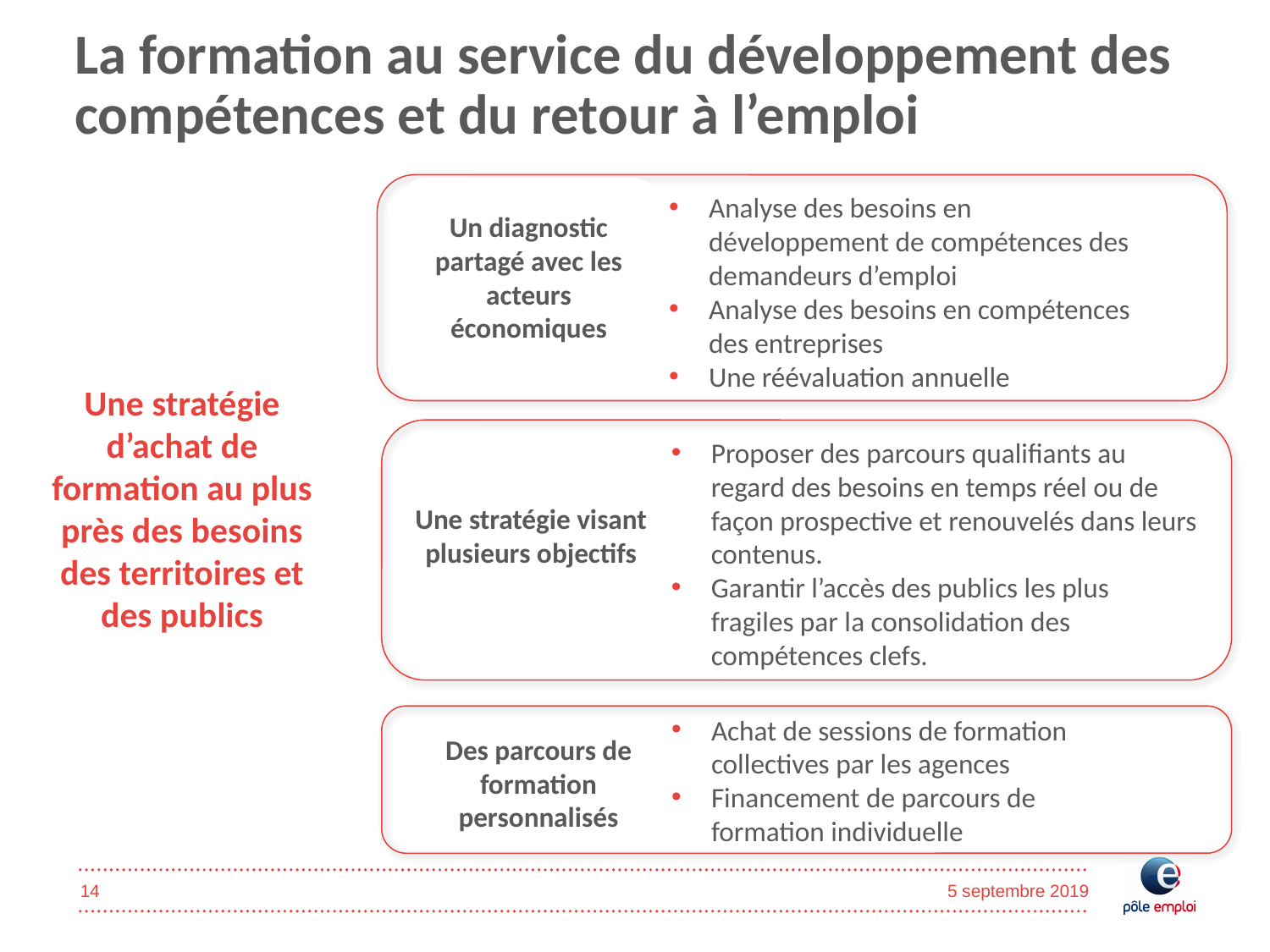

# La formation au service du développement des compétences et du retour à l’emploi

Un diagnostic partagé avec les acteurs économiques
Analyse des besoins en développement de compétences des demandeurs d’emploi
Analyse des besoins en compétences des entreprises
Une réévaluation annuelle

Une stratégie d’achat de formation au plus près des besoins des territoires et des publics

Proposer des parcours qualifiants au regard des besoins en temps réel ou de façon prospective et renouvelés dans leurs contenus.
Garantir l’accès des publics les plus fragiles par la consolidation des compétences clefs.
Une stratégie visant plusieurs objectifs

Achat de sessions de formation collectives par les agences
Financement de parcours de formation individuelle
Des parcours de formation personnalisés

14
5 septembre 2019